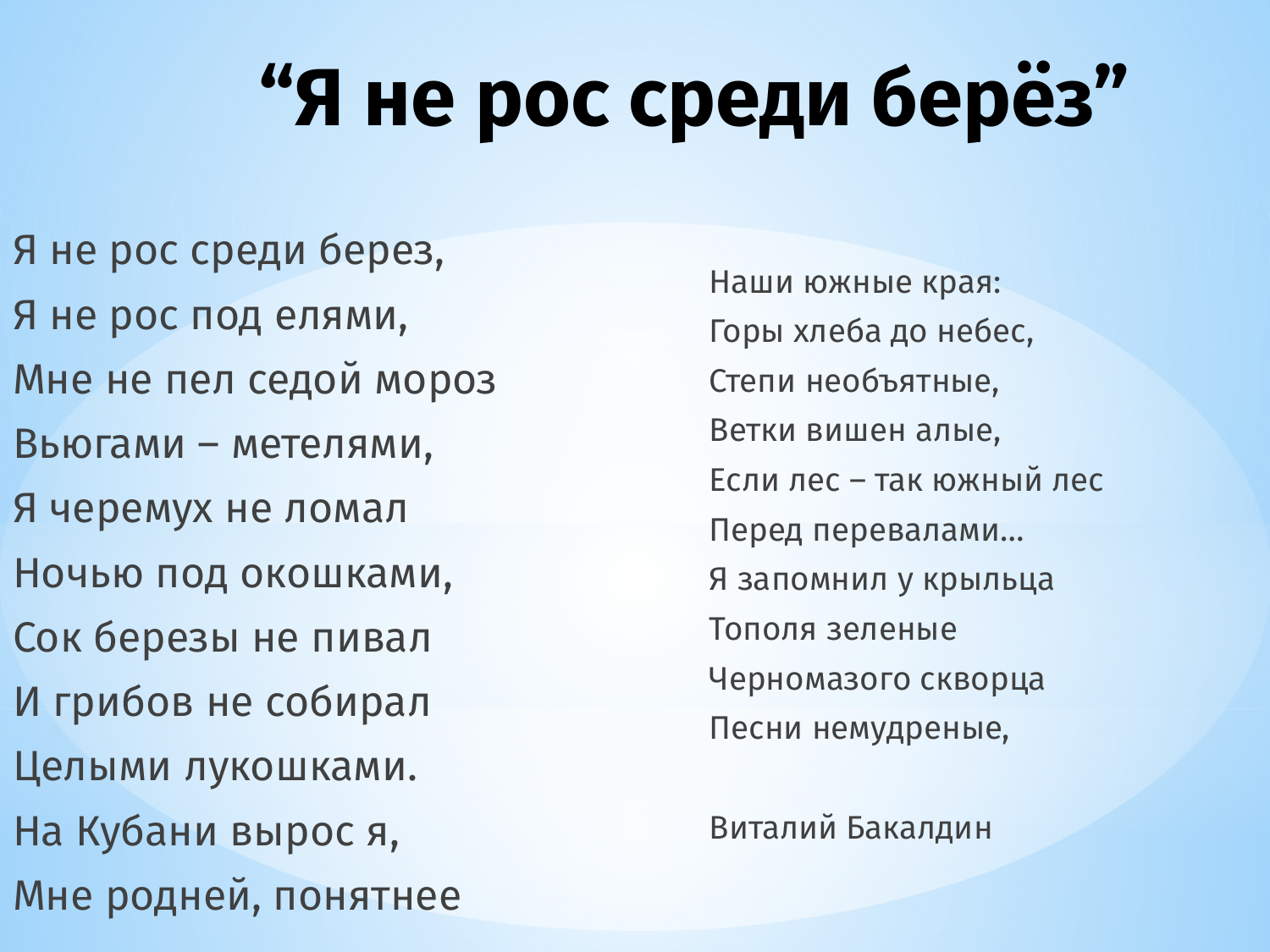

“Я не рос среди берёз”
Я не рос среди берез,
Я не рос под елями,
Мне не пел седой мороз
Вьюгами – метелями,
Я черемух не ломал
Ночью под окошками,
Сок березы не пивал
И грибов не собирал
Целыми лукошками.
На Кубани вырос я,
Мне родней, понятнее

Наши южные края:
Горы хлеба до небес,
Степи необъятные,
Ветки вишен алые,
Если лес – так южный лес
Перед перевалами…
Я запомнил у крыльца
Тополя зеленые
Черномазого скворца
Песни немудреные,

Виталий Бакалдин